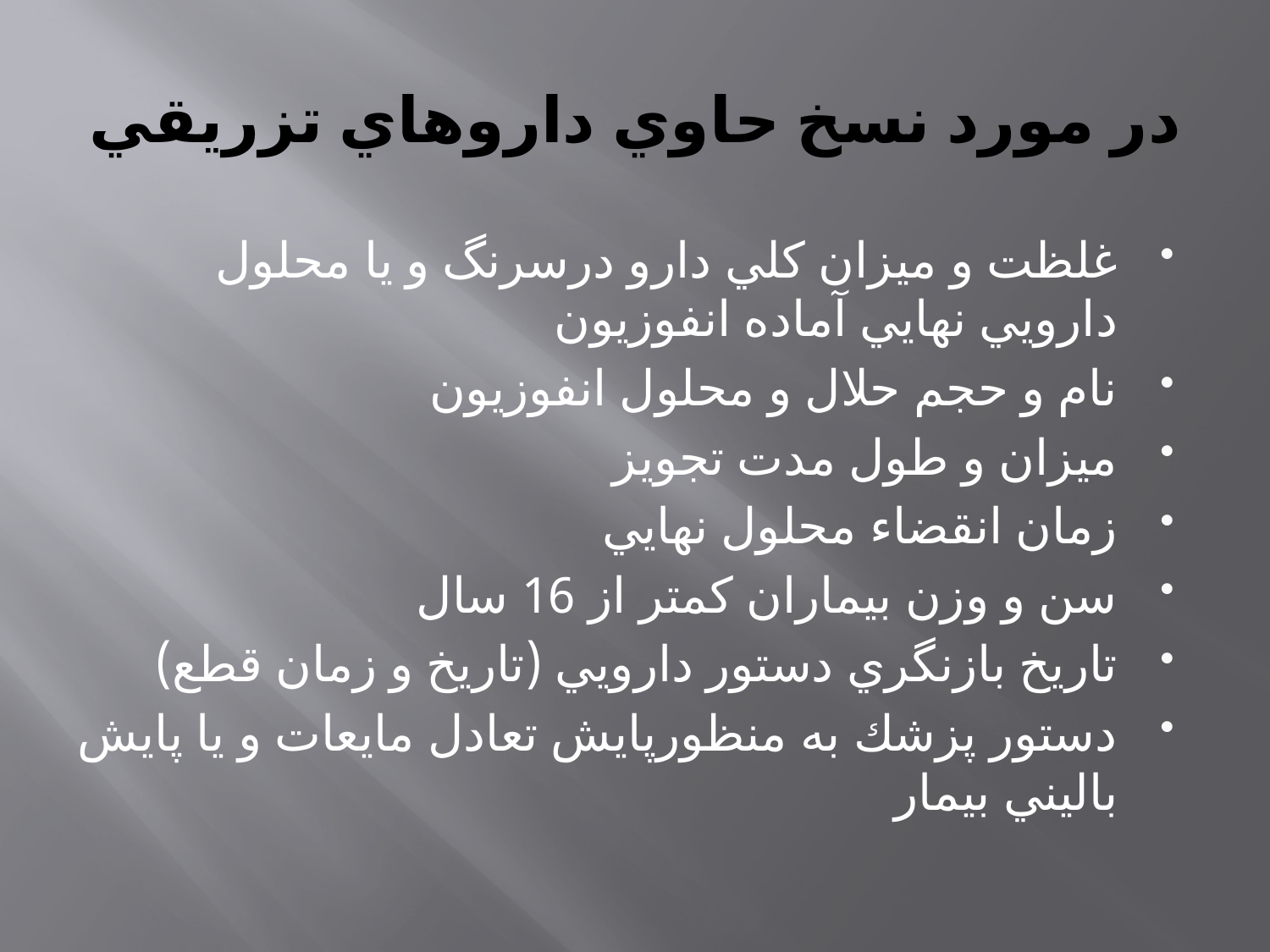

# در مورد نسخ حاوي داروهاي تزريقي
غلظت و ميزان كلي دارو درسرنگ و يا محلول دارويي نهايي آماده انفوزيون
نام و حجم حلال و محلول انفوزيون
ميزان و طول مدت تجويز
زمان انقضاء محلول نهايي
سن و وزن بيماران كمتر از 16 سال
تاريخ بازنگري دستور دارويي (تاريخ و زمان قطع)
دستور پزشك به منظورپايش تعادل مايعات و يا پايش باليني بيمار